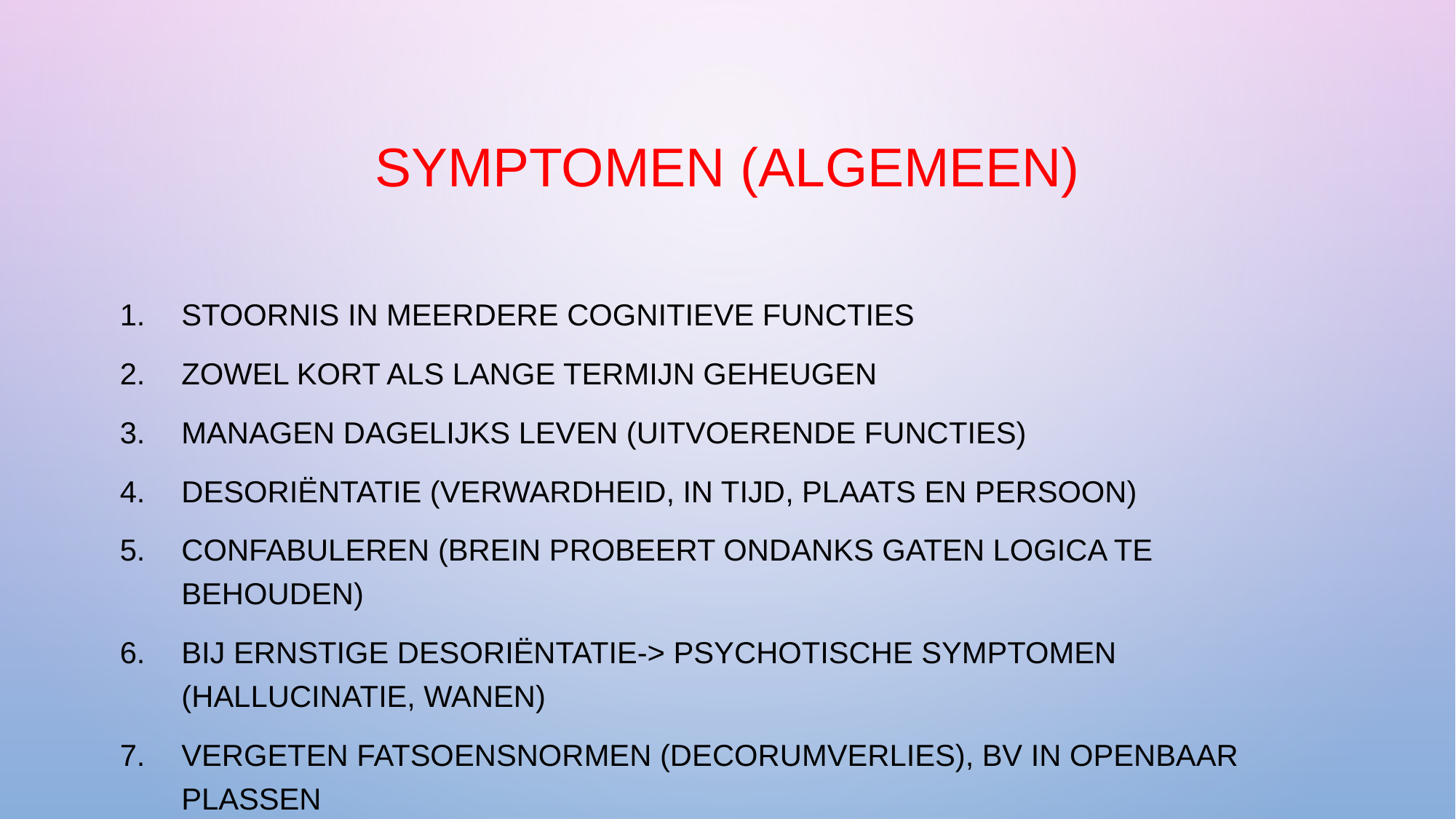

# Symptomen (algemeen)
Stoornis in meerdere cognitieve functies
Zowel kort als lange termijn geheugen
Managen dagelijks leven (uitvoerende functies)
Desoriëntatie (verwardheid, in tijd, plaats en persoon)
Confabuleren (brein probeert ondanks gaten logica te behouden)
Bij ernstige desoriëntatie-> psychotische symptomen (hallucinatie, wanen)
Vergeten fatsoensnormen (decorumverlies), bv in openbaar plassen